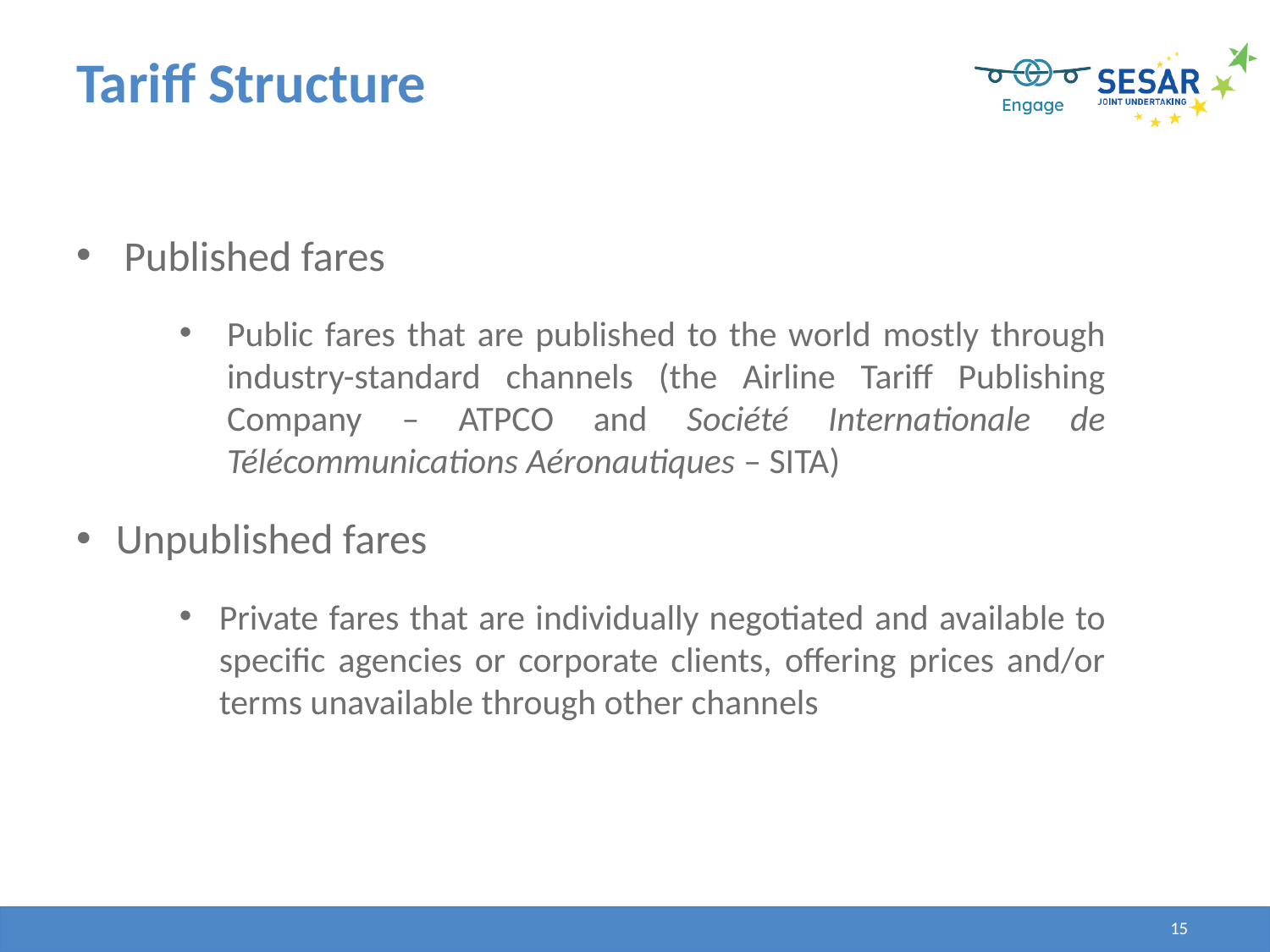

# Tariff Structure
Published fares
Public fares that are published to the world mostly through industry-standard channels (the Airline Tariff Publishing Company – ATPCO and Société Internationale de Télécommunications Aéronautiques – SITA)
Unpublished fares
Private fares that are individually negotiated and available to specific agencies or corporate clients, offering prices and/or terms unavailable through other channels
15